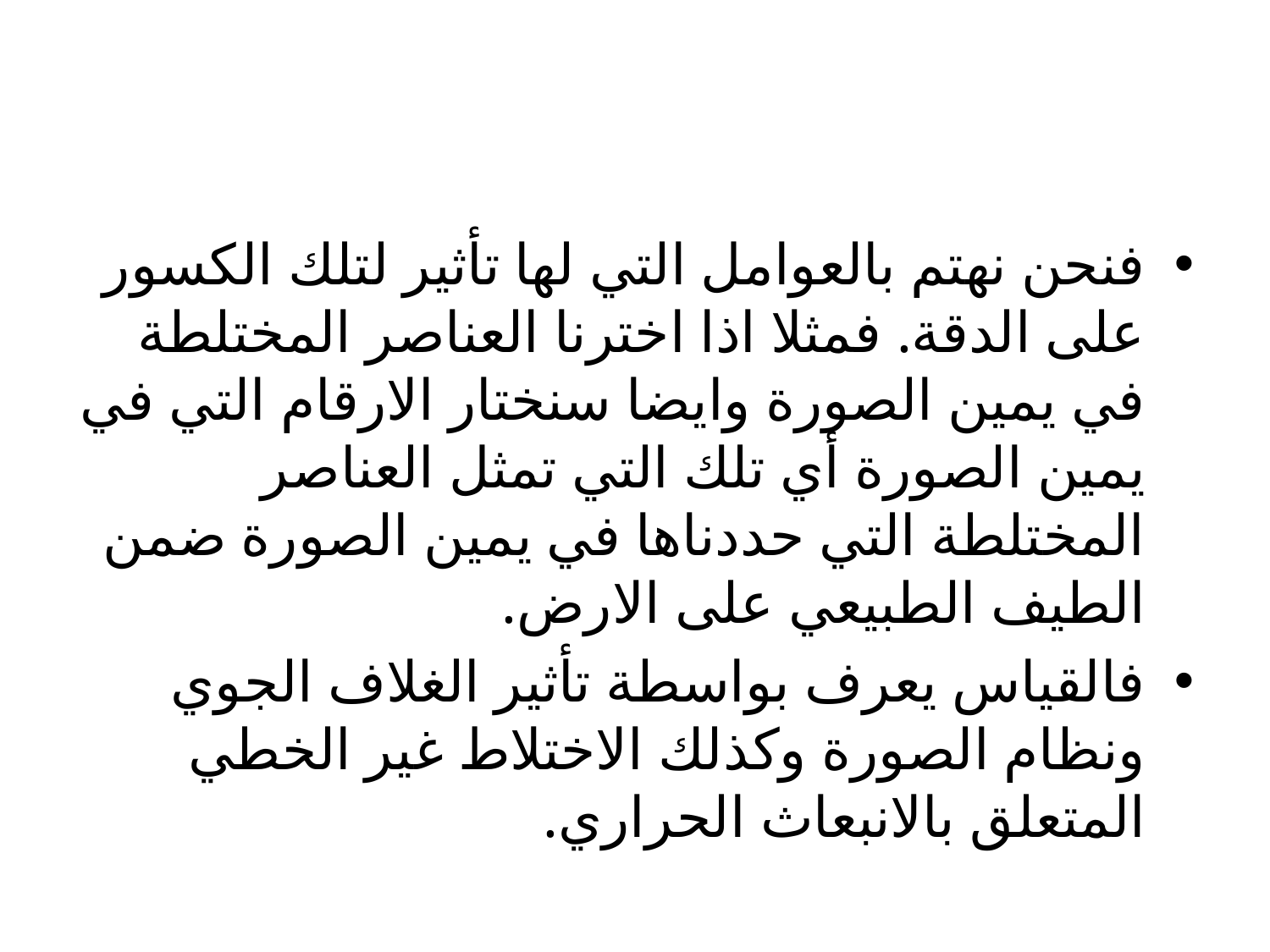

فنحن نهتم بالعوامل التي لها تأثير لتلك الكسور على الدقة. فمثلا اذا اخترنا العناصر المختلطة في يمين الصورة وايضا سنختار الارقام التي في يمين الصورة أي تلك التي تمثل العناصر المختلطة التي حددناها في يمين الصورة ضمن الطيف الطبيعي على الارض.
فالقياس يعرف بواسطة تأثير الغلاف الجوي ونظام الصورة وكذلك الاختلاط غير الخطي المتعلق بالانبعاث الحراري.